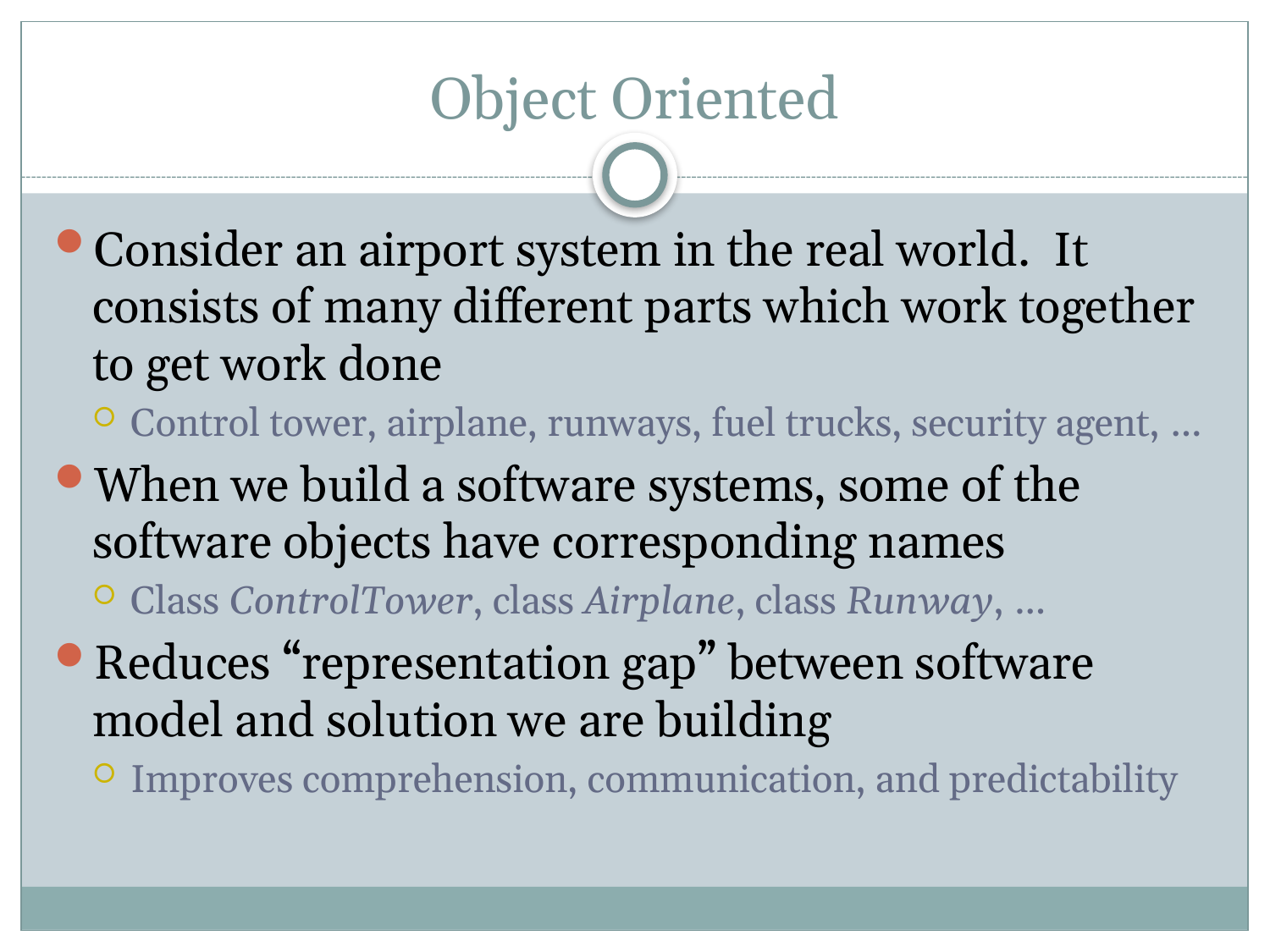

# Object Oriented
Consider an airport system in the real world.  It consists of many different parts which work together to get work done
Control tower, airplane, runways, fuel trucks, security agent, …
When we build a software systems, some of the software objects have corresponding names
Class ControlTower, class Airplane, class Runway, …
Reduces “representation gap” between software model and solution we are building
Improves comprehension, communication, and predictability